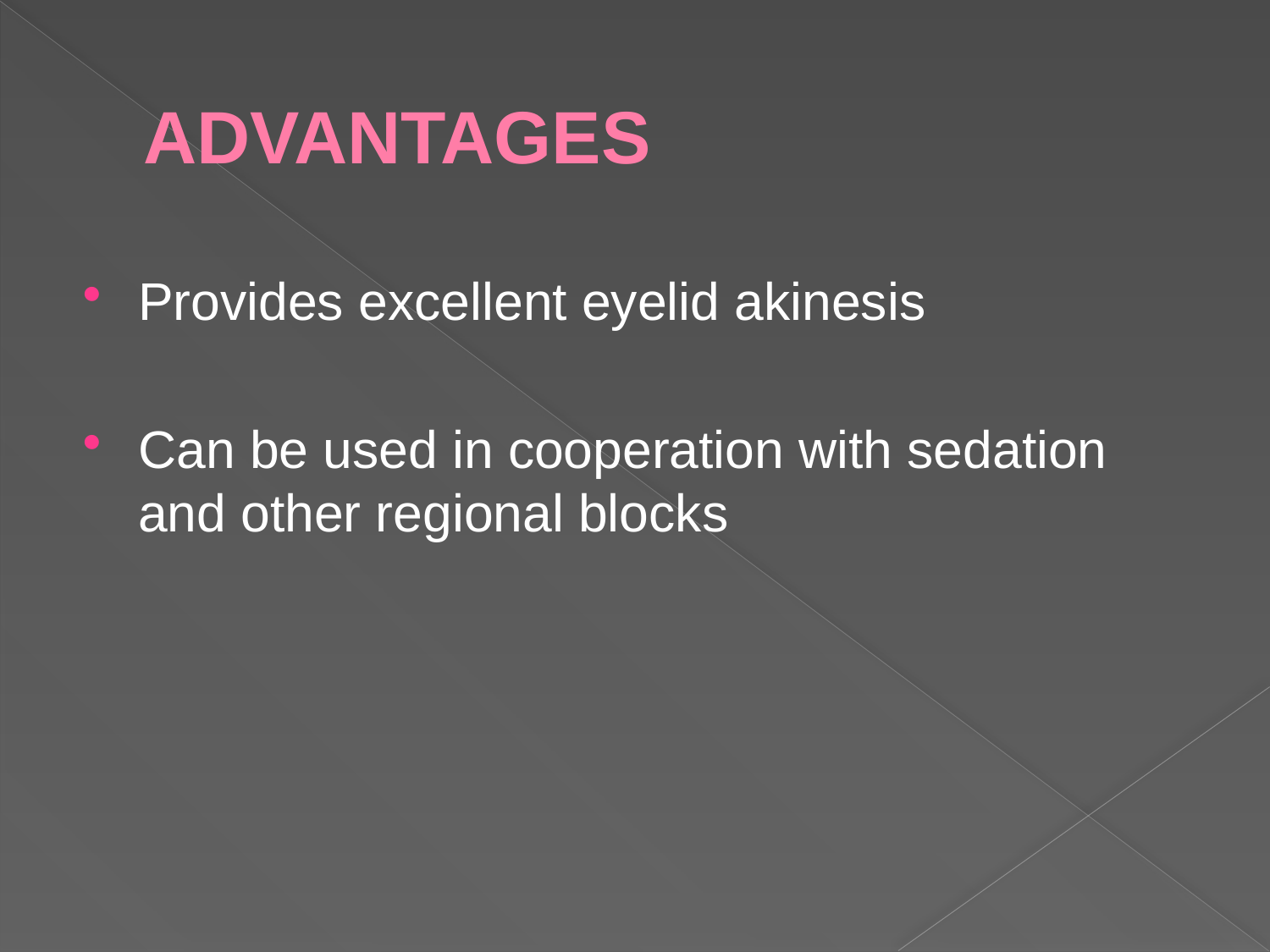

# ADVANTAGES
Provides excellent eyelid akinesis

Can be used in cooperation with sedation and other regional blocks